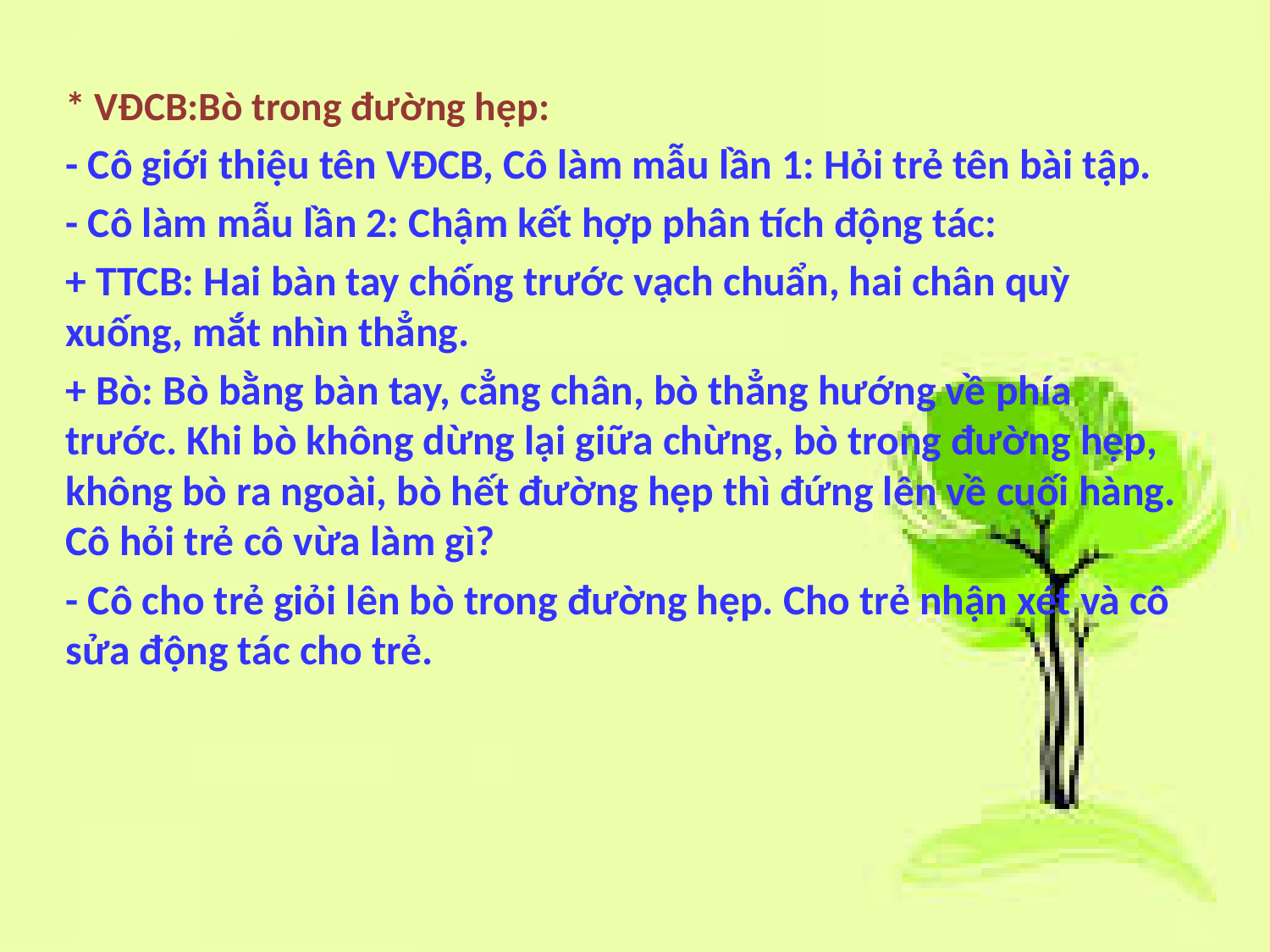

* VĐCB:Bò trong đường hẹp:
- Cô giới thiệu tên VĐCB, Cô làm mẫu lần 1: Hỏi trẻ tên bài tập.
- Cô làm mẫu lần 2: Chậm kết hợp phân tích động tác:
+ TTCB: Hai bàn tay chống trước vạch chuẩn, hai chân quỳ xuống, mắt nhìn thẳng.
+ Bò: Bò bằng bàn tay, cẳng chân, bò thẳng hướng về phía trước. Khi bò không dừng lại giữa chừng, bò trong đường hẹp, không bò ra ngoài, bò hết đường hẹp thì đứng lên về cuối hàng. Cô hỏi trẻ cô vừa làm gì?
- Cô cho trẻ giỏi lên bò trong đường hẹp. Cho trẻ nhận xét và cô sửa động tác cho trẻ.